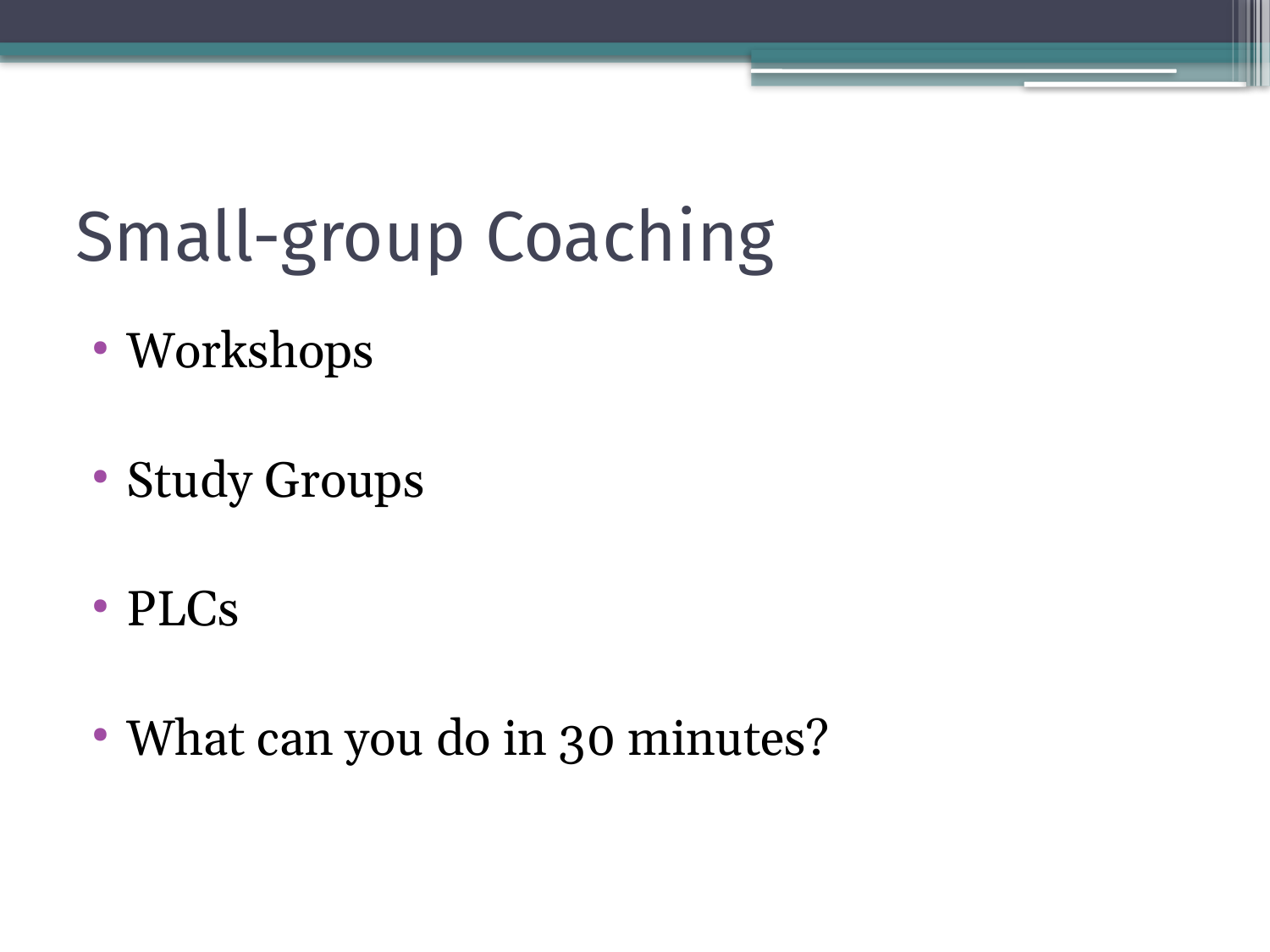

# Small-group Coaching
Workshops

Study Groups

PLCs

What can you do in 30 minutes?